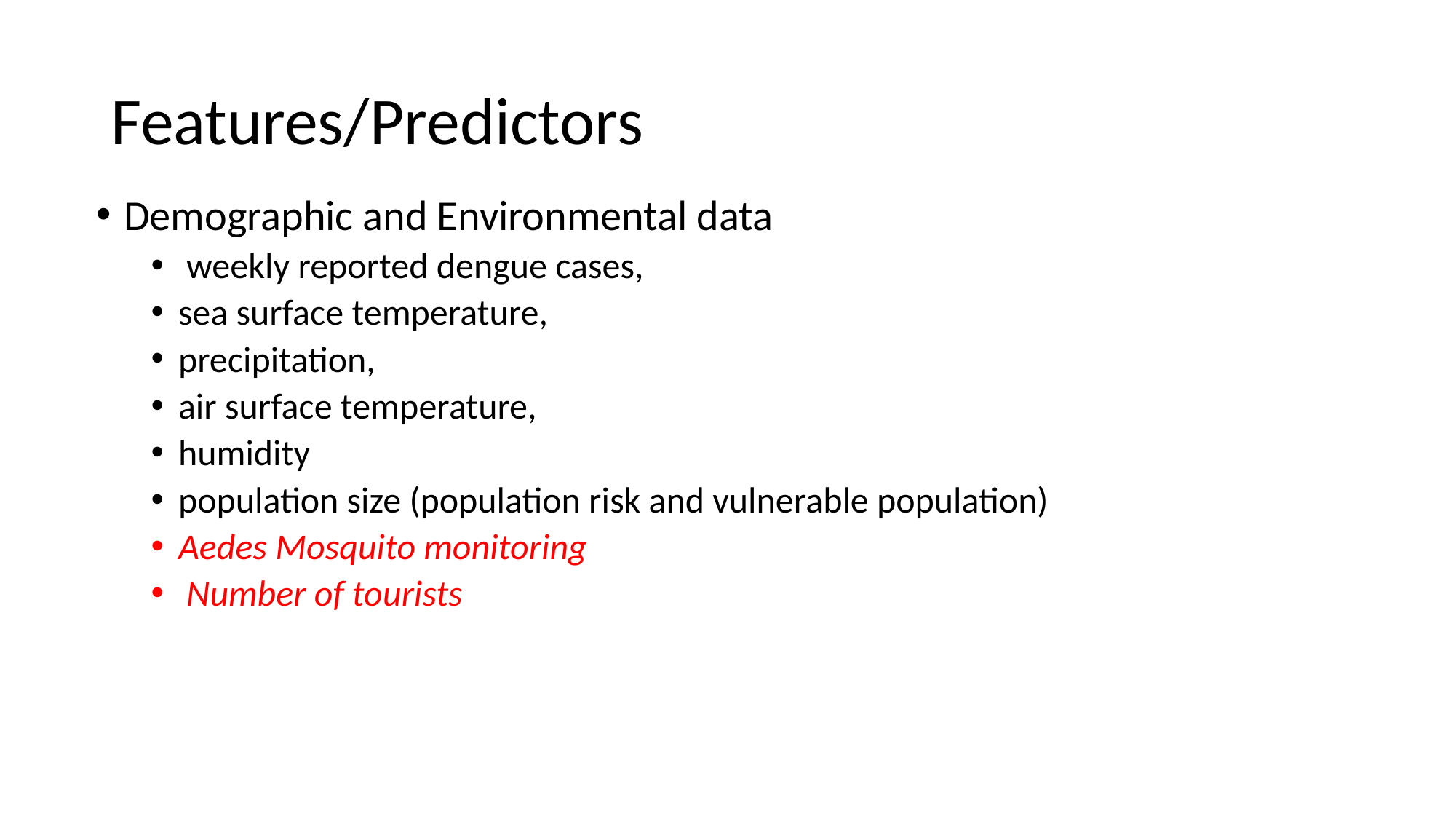

# Features/Predictors
Demographic and Environmental data
 weekly reported dengue cases,
sea surface temperature,
precipitation,
air surface temperature,
humidity
population size (population risk and vulnerable population)
Aedes Mosquito monitoring
 Number of tourists